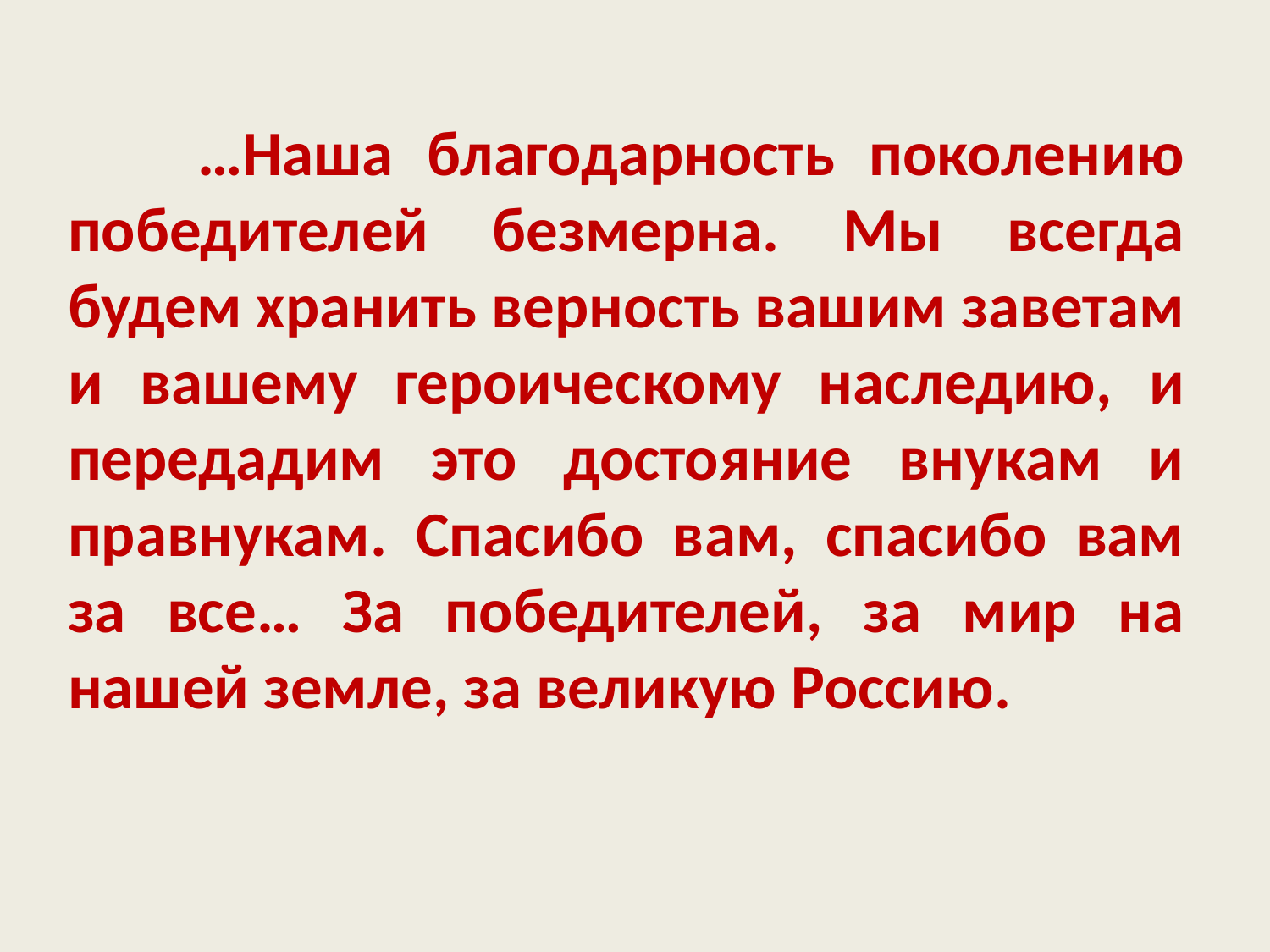

…Наша благодарность поколению победителей безмерна. Мы всегда будем хранить верность вашим заветам и вашему героическому наследию, и передадим это достояние внукам и правнукам. Спасибо вам, спасибо вам за все… За победителей, за мир на нашей земле, за великую Россию.